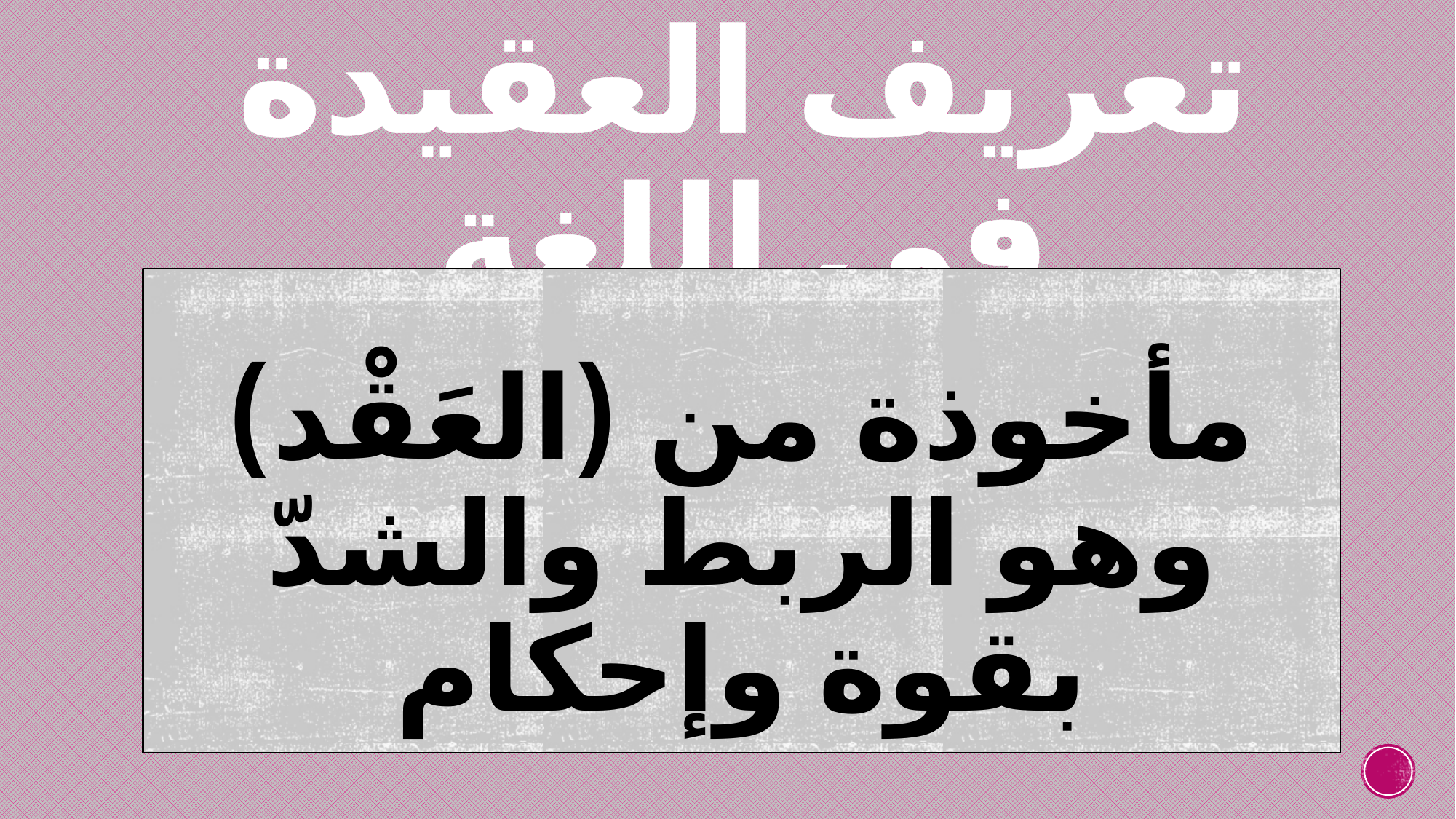

# تعريف العقيدة في اللغة

مأخوذة من (العَقْد) وهو الربط والشدّ بقوة وإحكام